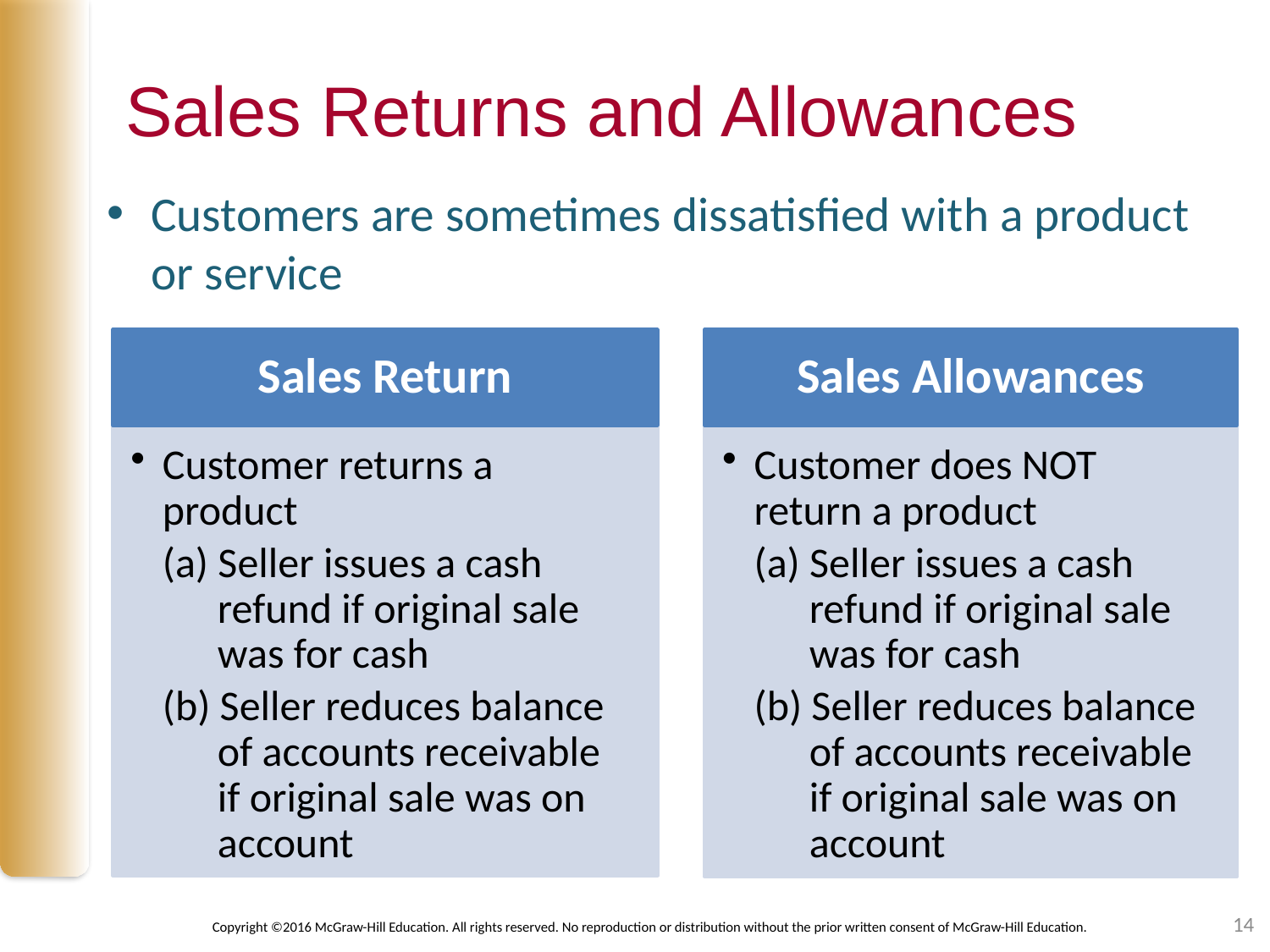

# Sales Returns and Allowances
Customers are sometimes dissatisfied with a product or service

Sales Return

Sales Allowances

Customer returns a product
(a) Seller issues a cash refund if original sale was for cash
(b) Seller reduces balance of accounts receivable if original sale was on account

Customer does NOT return a product
(a) Seller issues a cash refund if original sale was for cash
(b) Seller reduces balance of accounts receivable if original sale was on account
14
Copyright ©2016 McGraw-Hill Education. All rights reserved. No reproduction or distribution without the prior written consent of McGraw-Hill Education.